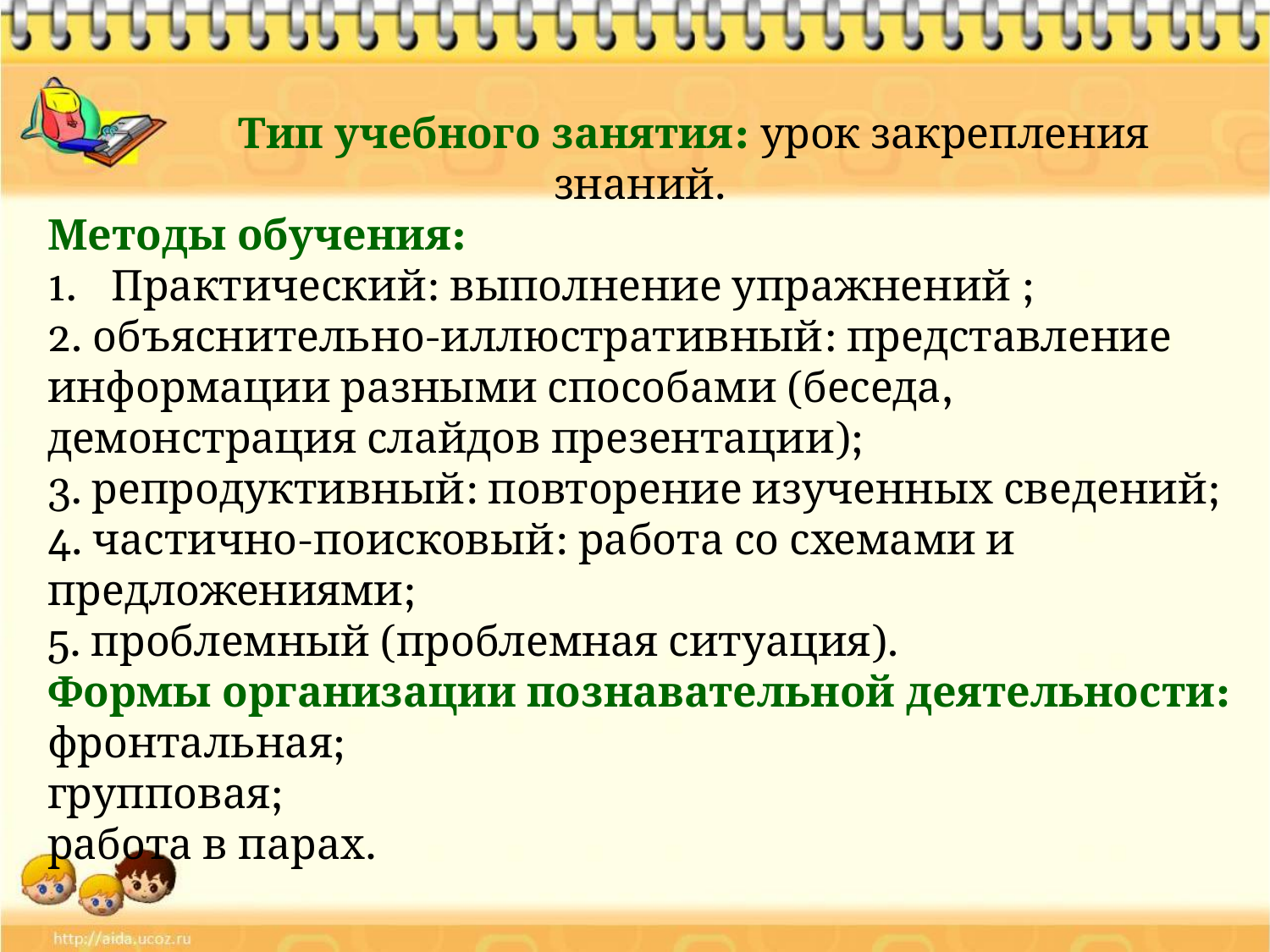

Тип учебного занятия: урок закрепления знаний.
Методы обучения:
Практический: выполнение упражнений ;
2. объяснительно-иллюстративный: представление информации разными способами (беседа, демонстрация слайдов презентации);
3. репродуктивный: повторение изученных сведений;
4. частично-поисковый: работа со схемами и предложениями;
5. проблемный (проблемная ситуация).
Формы организации познавательной деятельности:
фронтальная;
групповая;
работа в парах.